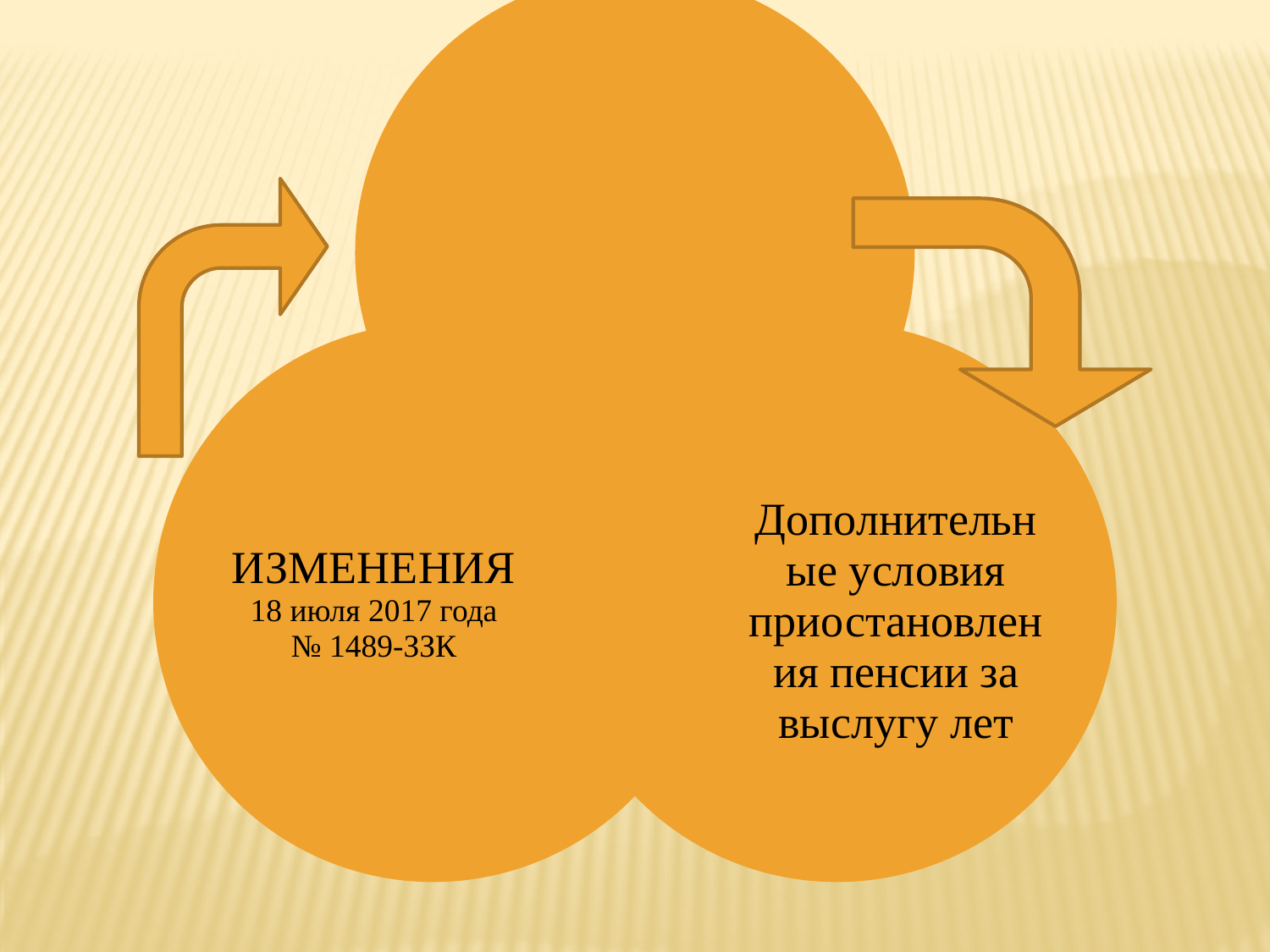

Дополнительные условия приостановления пенсии за выслугу лет
ИЗМЕНЕНИЯ
18 июля 2017 года
№ 1489-ЗЗК